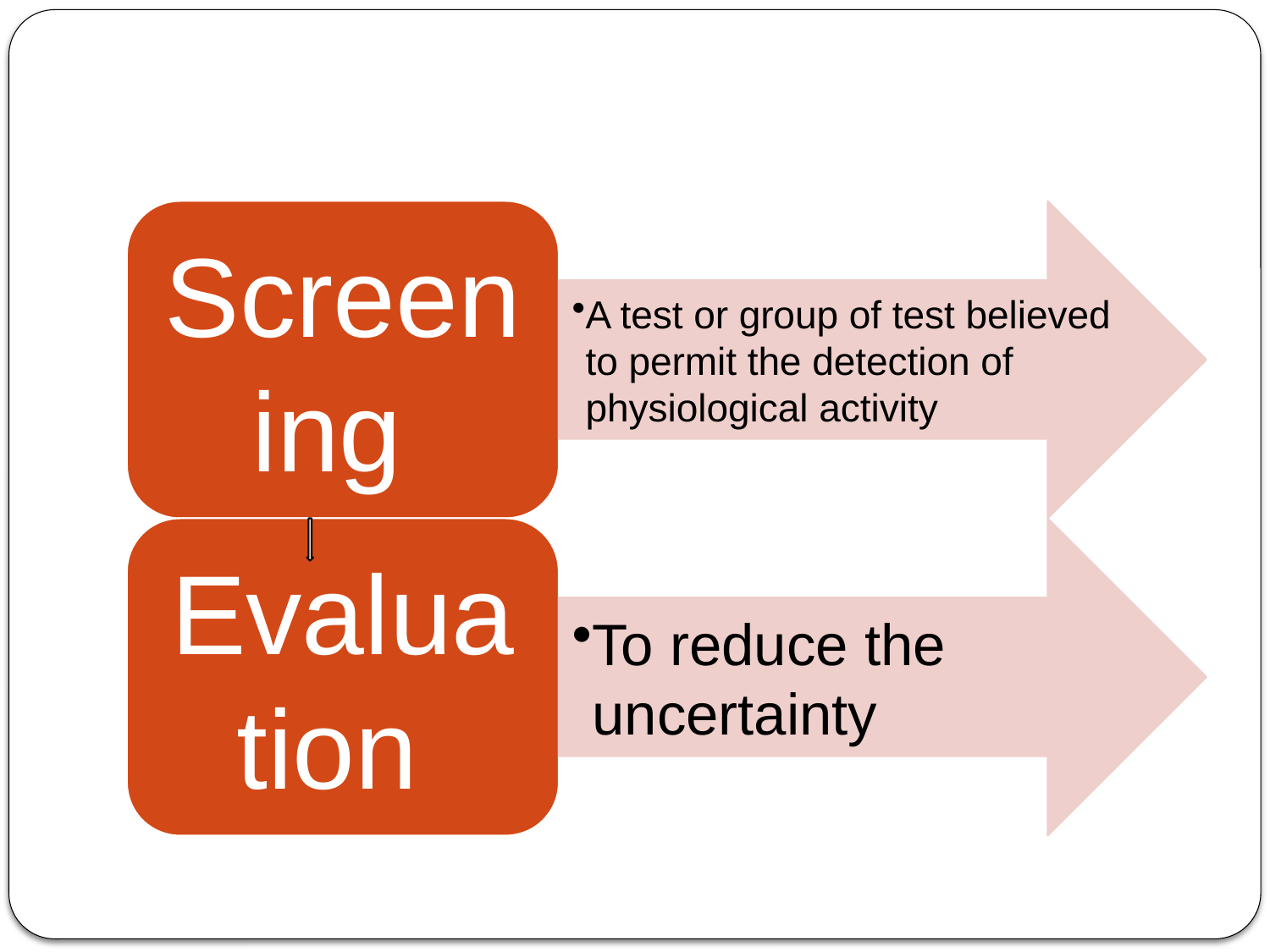

Screening
A test or group of test believed to permit the detection of physiological activity
To reduce the uncertainty